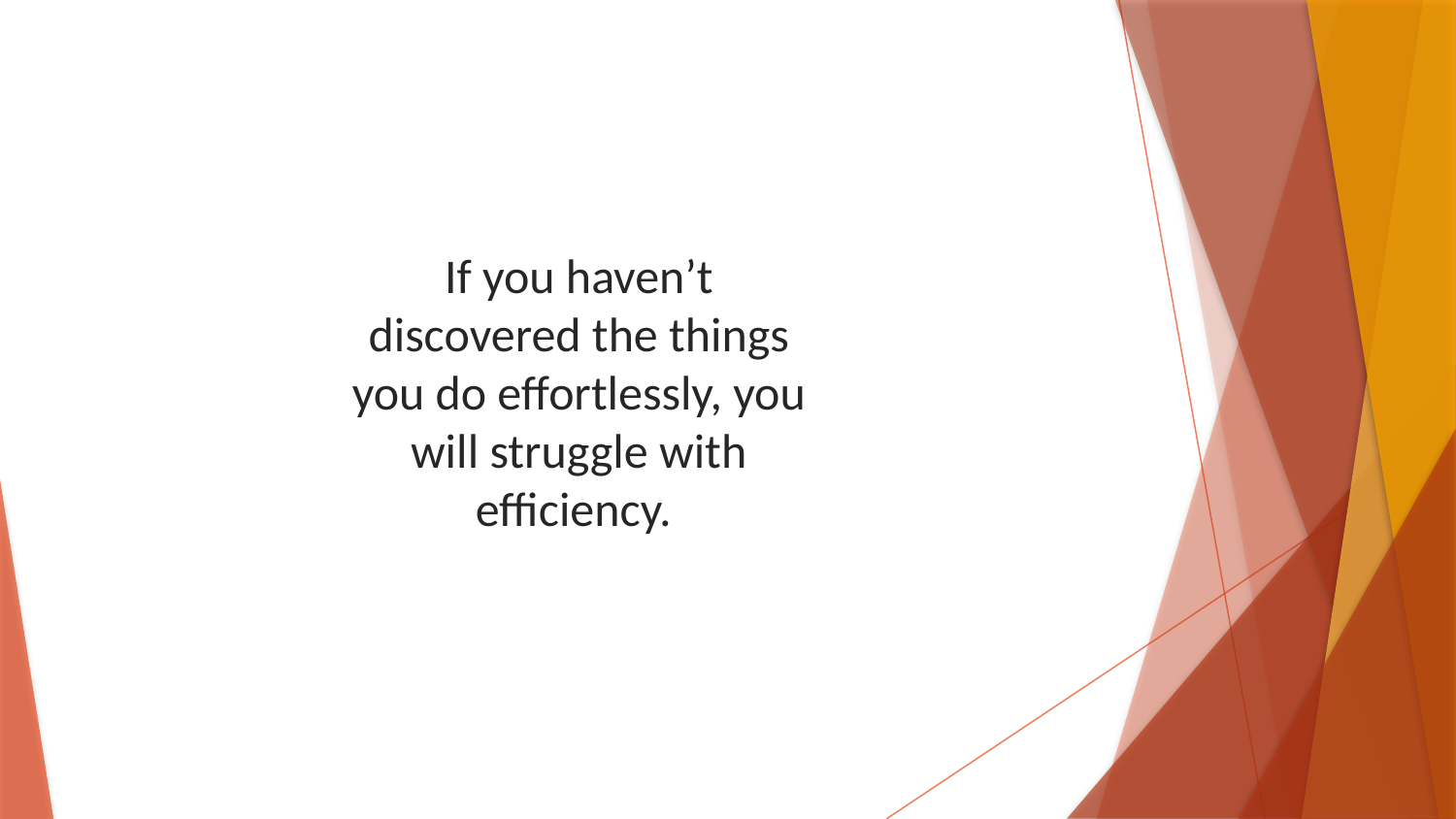

If you haven’t discovered the things you do effortlessly, you will struggle with efficiency.